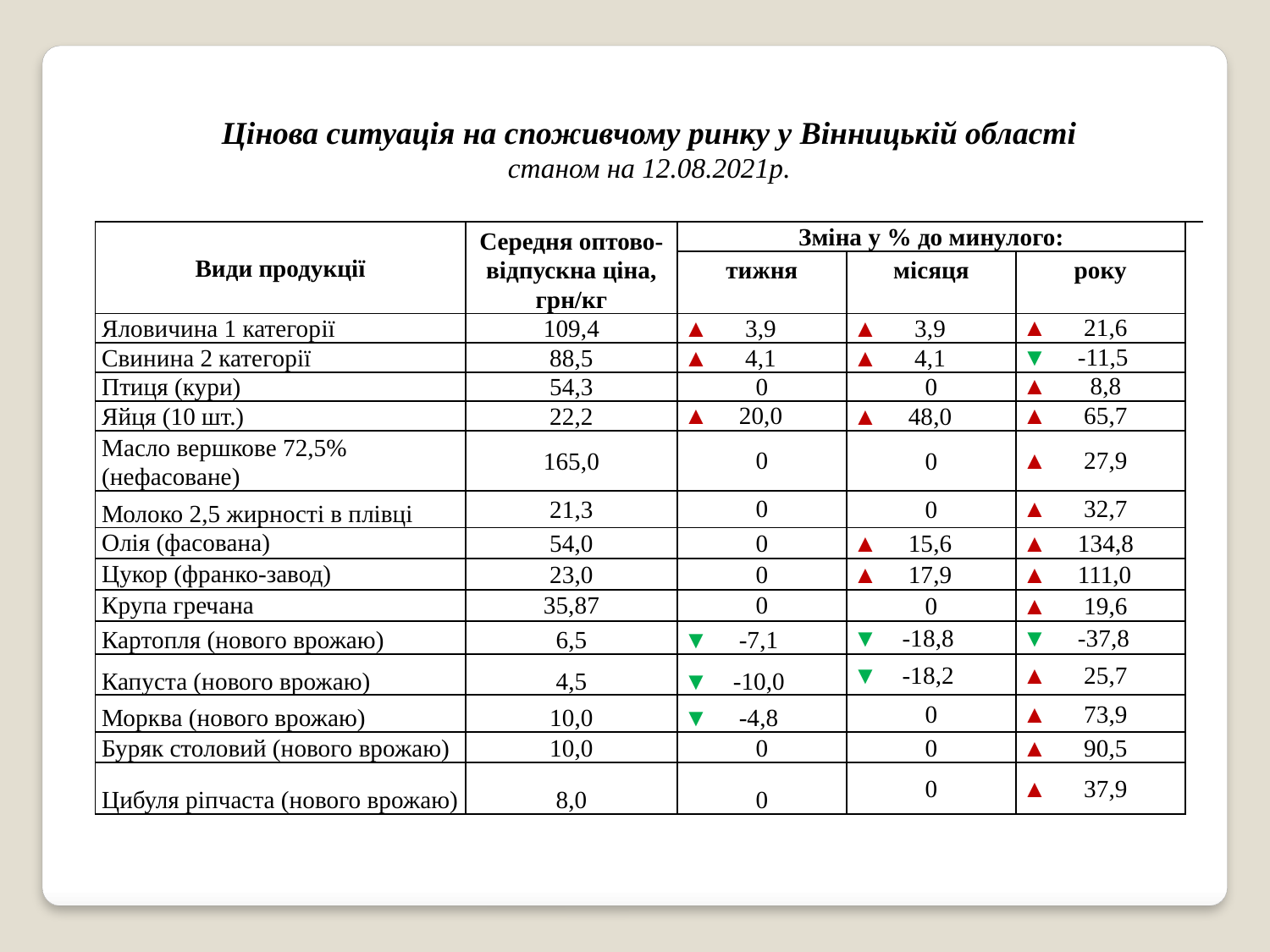

| Цінова ситуація на споживчому ринку у Вінницькій області станом на 12.08.2021р. |  |  |  |  |  |
| --- | --- | --- | --- | --- | --- |
| Види продукції | Середня оптово-відпускна ціна, грн/кг | Зміна у % до минулого: |  |  |  |
|  |  | тижня | місяця | року |  |
| Яловичина 1 категорії | 109,4 | ▲ 3,9 | ▲ 3,9 | ▲ 21,6 |  |
| Свинина 2 категорії | 88,5 | ▲ 4,1 | ▲ 4,1 | ▼ -11,5 |  |
| Птиця (кури) | 54,3 | 0 | 0 | ▲ 8,8 |  |
| Яйця (10 шт.) | 22,2 | ▲ 20,0 | ▲ 48,0 | ▲ 65,7 |  |
| Масло вершкове 72,5% (нефасоване) | 165,0 | 0 | 0 | ▲ 27,9 |  |
| Молоко 2,5 жирності в плівці | 21,3 | 0 | 0 | ▲ 32,7 |  |
| Олія (фасована) | 54,0 | 0 | ▲ 15,6 | ▲ 134,8 |  |
| Цукор (франко-завод) | 23,0 | 0 | ▲ 17,9 | ▲ 111,0 |  |
| Крупа гречана | 35,87 | 0 | 0 | ▲ 19,6 |  |
| Картопля (нового врожаю) | 6,5 | ▼ -7,1 | ▼ -18,8 | ▼ -37,8 |  |
| Капуста (нового врожаю) | 4,5 | ▼ -10,0 | ▼ -18,2 | ▲ 25,7 |  |
| Морква (нового врожаю) | 10,0 | ▼ -4,8 | 0 | ▲ 73,9 |  |
| Буряк столовий (нового врожаю) | 10,0 | 0 | 0 | ▲ 90,5 |  |
| Цибуля ріпчаста (нового врожаю) | 8,0 | 0 | 0 | ▲ 37,9 |  |